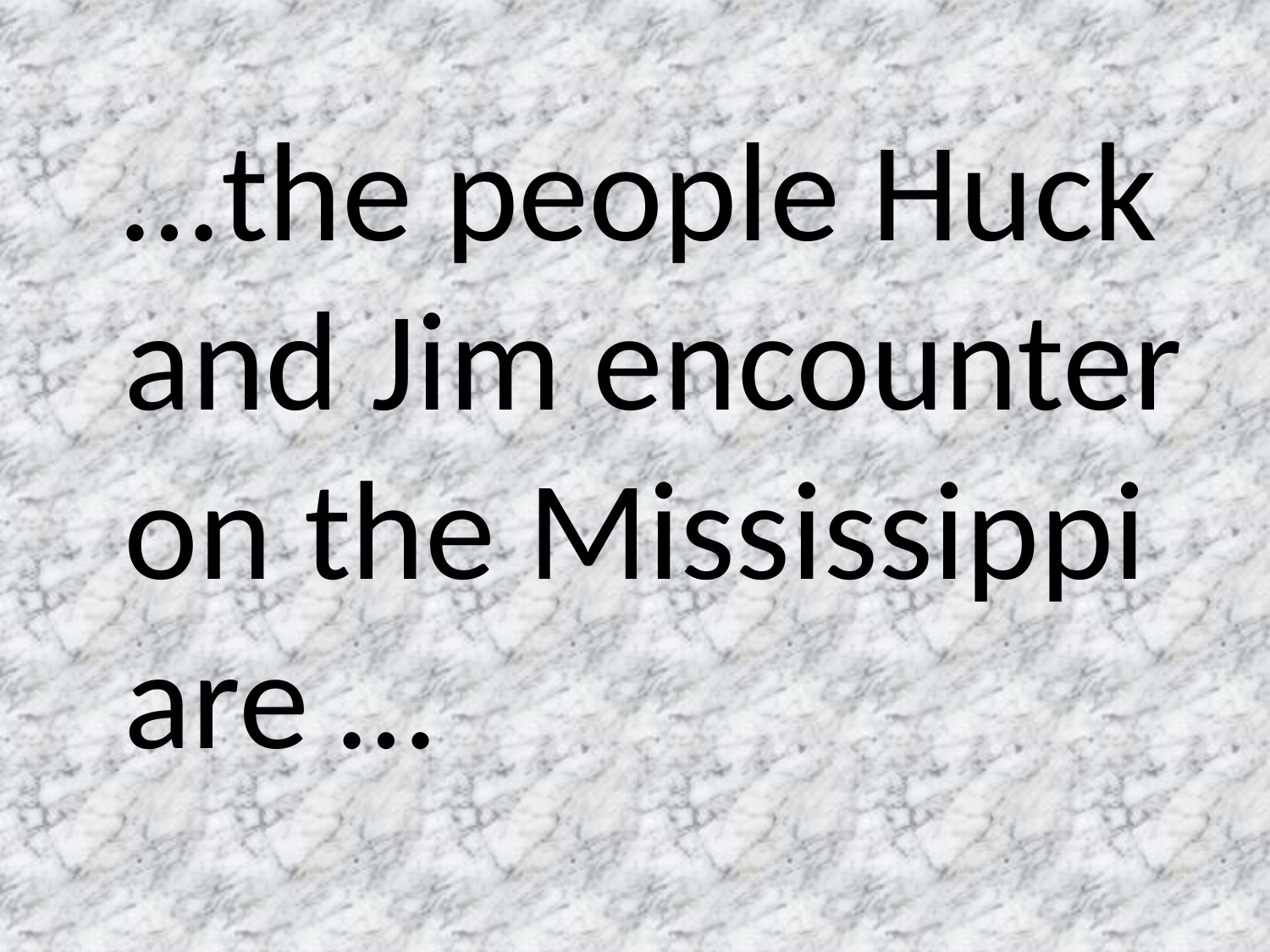

…the people Huck and Jim encounter on the Mississippi are …